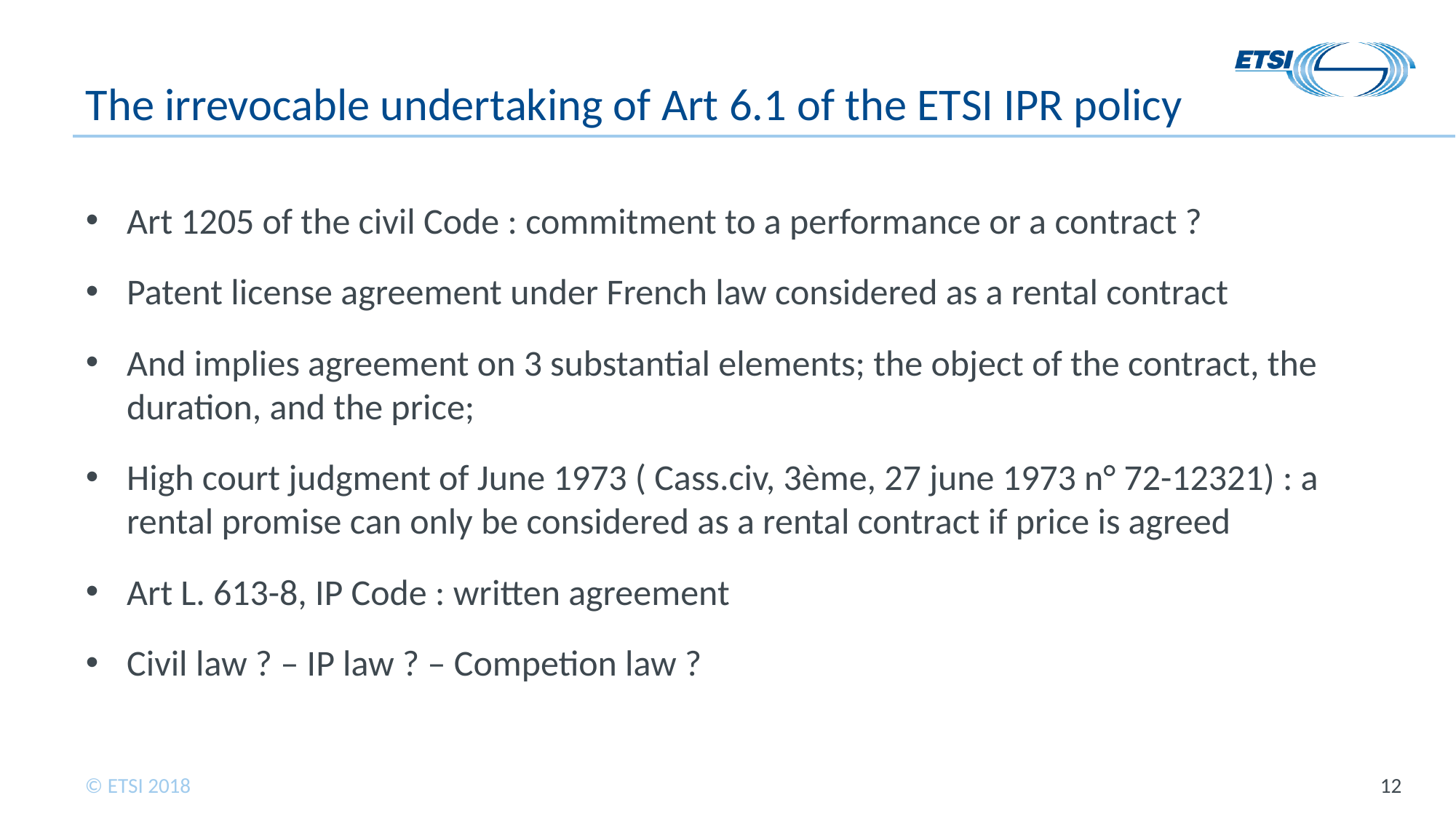

# The irrevocable undertaking of Art 6.1 of the ETSI IPR policy
Art 1205 of the civil Code : commitment to a performance or a contract ?
Patent license agreement under French law considered as a rental contract
And implies agreement on 3 substantial elements; the object of the contract, the duration, and the price;
High court judgment of June 1973 ( Cass.civ, 3ème, 27 june 1973 n° 72-12321) : a rental promise can only be considered as a rental contract if price is agreed
Art L. 613-8, IP Code : written agreement
Civil law ? – IP law ? – Competion law ?